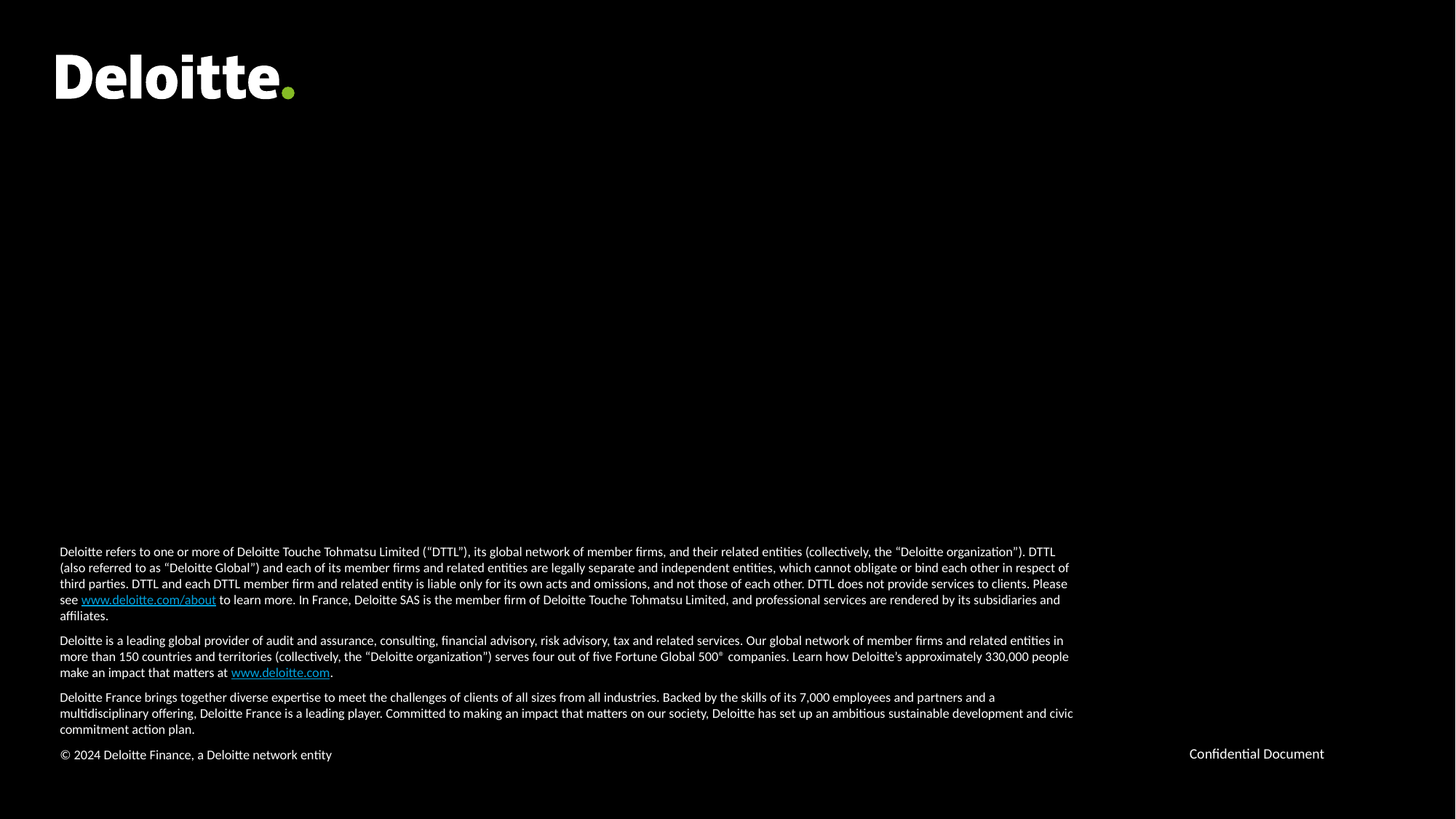

About Deloitte
Deloitte refers to one or more of Deloitte Touche Tohmatsu Limited (“DTTL”), its global network of member firms, and their related entities (collectively, the “Deloitte organization”). DTTL (also referred to as “Deloitte Global”) and each of its member firms and related entities are legally separate and independent entities, which cannot obligate or bind each other in respect of third parties. DTTL and each DTTL member firm and related entity is liable only for its own acts and omissions, and not those of each other. DTTL does not provide services to clients. Please see www.deloitte.com/about to learn more. In France, Deloitte SAS is the member firm of Deloitte Touche Tohmatsu Limited, and professional services are rendered by its subsidiaries and affiliates.
Deloitte is a leading global provider of audit and assurance, consulting, financial advisory, risk advisory, tax and related services. Our global network of member firms and related entities in more than 150 countries and territories (collectively, the “Deloitte organization”) serves four out of five Fortune Global 500® companies. Learn how Deloitte’s approximately 330,000 people make an impact that matters at www.deloitte.com.
Deloitte France brings together diverse expertise to meet the challenges of clients of all sizes from all industries. Backed by the skills of its 7,000 employees and partners and a multidisciplinary offering, Deloitte France is a leading player. Committed to making an impact that matters on our society, Deloitte has set up an ambitious sustainable development and civic commitment action plan.​
© 2024 Deloitte Finance, a Deloitte network entity
Confidential Document